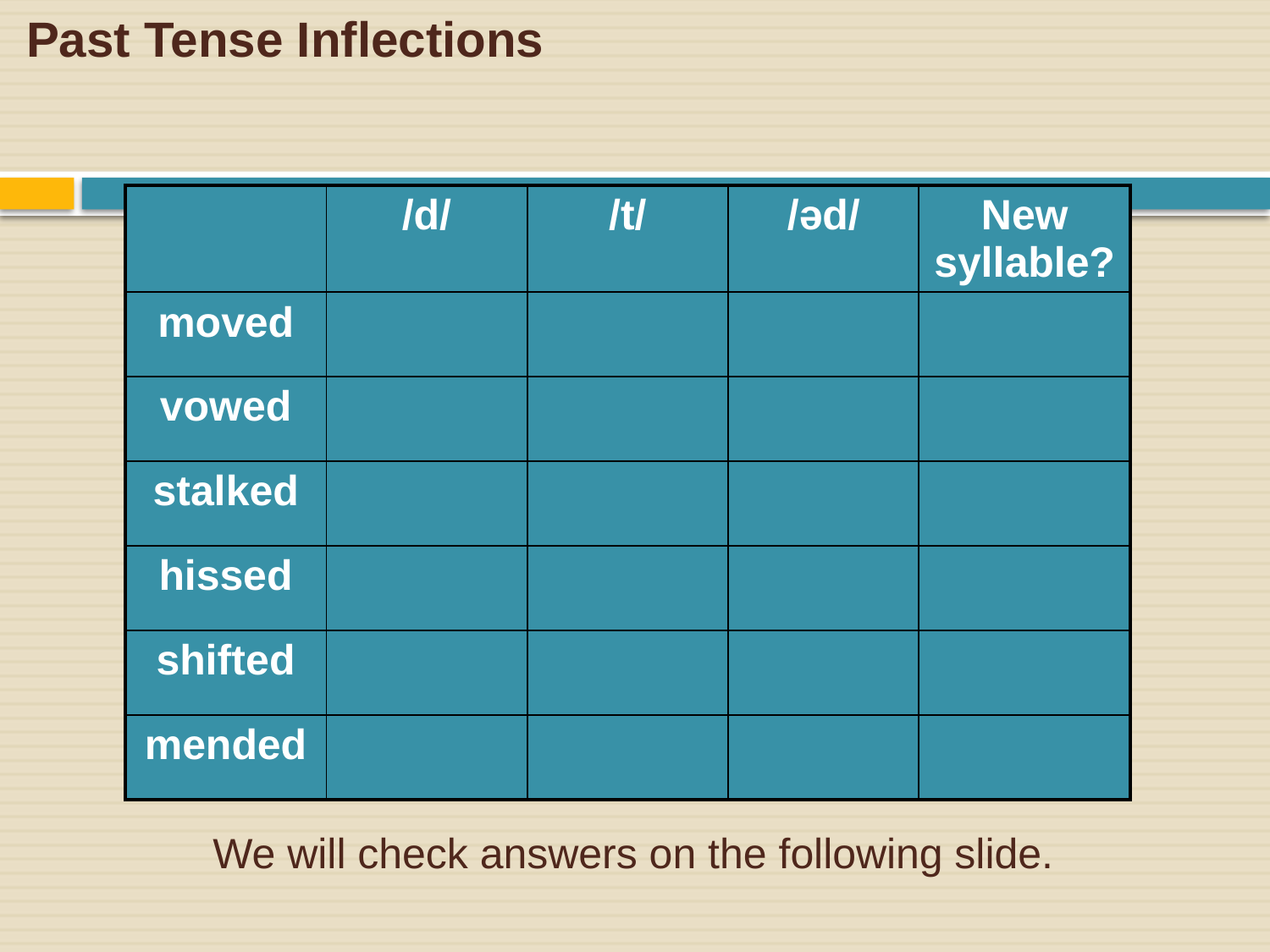

# Past Tense Inflections
|  | /d/ | /t/ | /əd/ | New syllable? |
| --- | --- | --- | --- | --- |
| moved |  |  |  |  |
| vowed |  |  |  |  |
| stalked |  |  |  |  |
| hissed |  |  |  |  |
| shifted |  |  |  |  |
| mended |  |  |  |  |
We will check answers on the following slide.